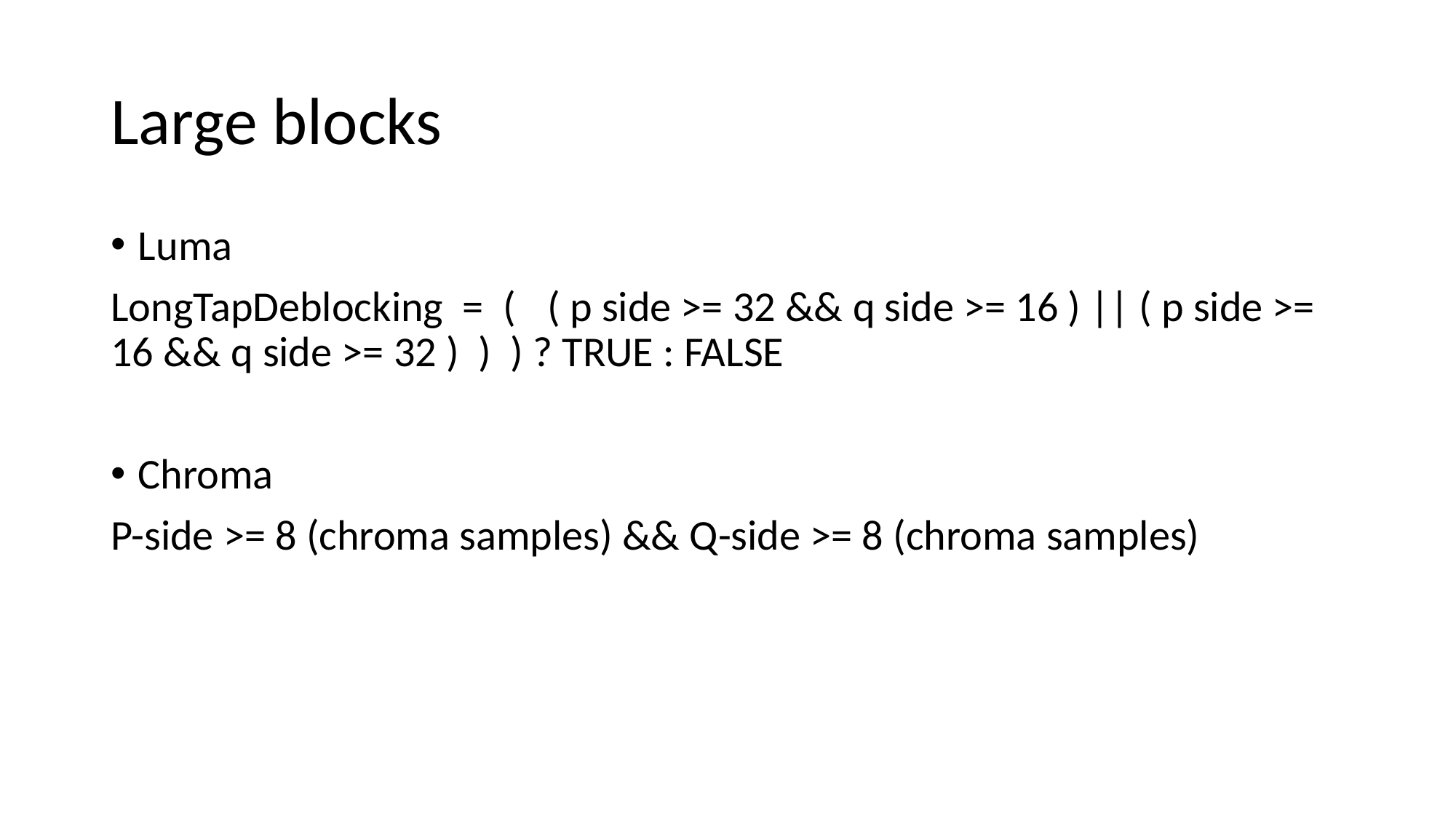

# Large blocks
Luma
LongTapDeblocking  =  (	( p side >= 32 && q side >= 16 ) || ( p side >= 16 && q side >= 32 )  )  ) ? TRUE : FALSE

Chroma
P-side >= 8 (chroma samples) && Q-side >= 8 (chroma samples)